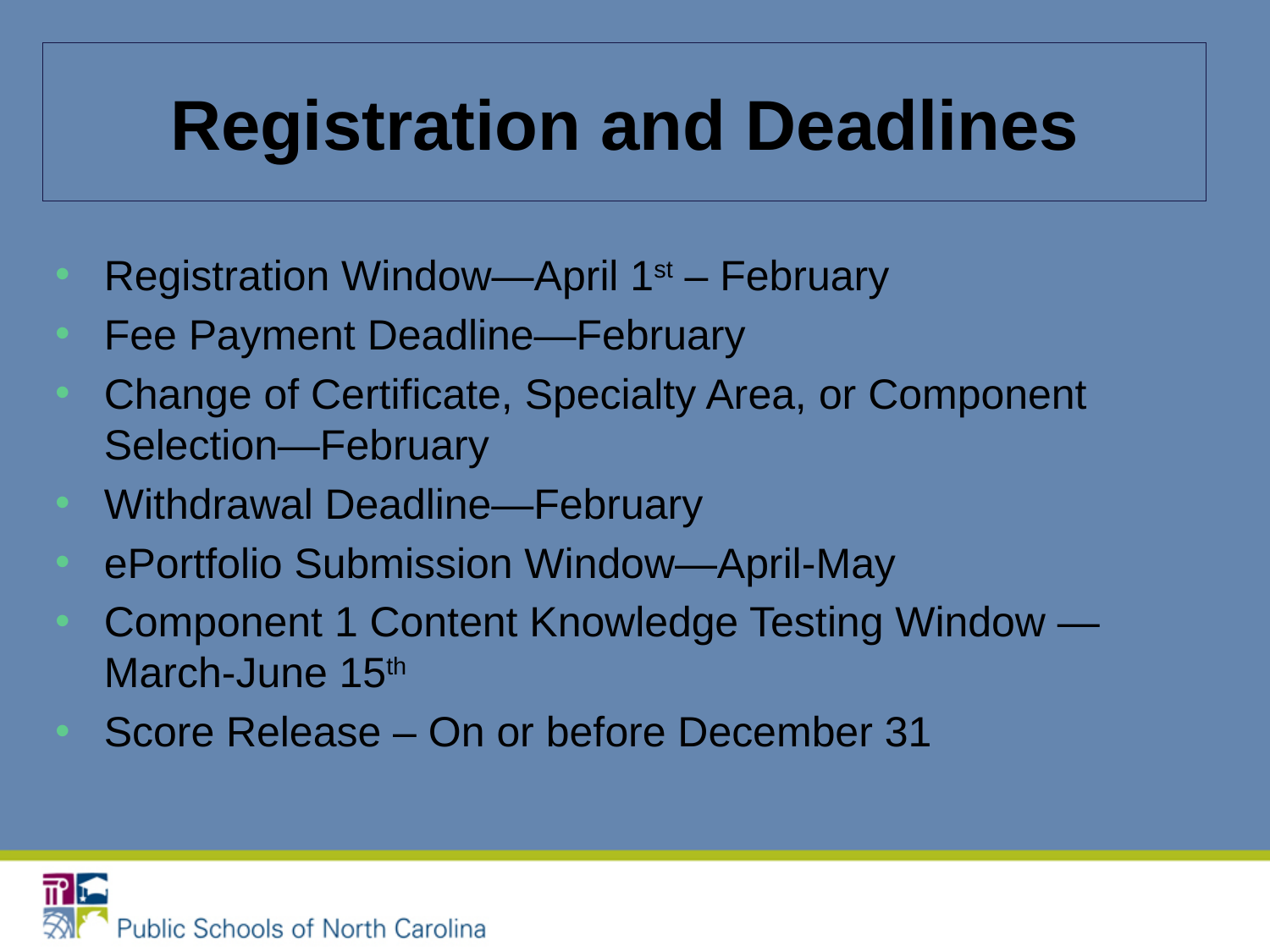

# Registration and Deadlines
Registration Window—April 1st – February
Fee Payment Deadline—February
Change of Certificate, Specialty Area, or Component Selection—February
Withdrawal Deadline—February
ePortfolio Submission Window—April-May
Component 1 Content Knowledge Testing Window —March-June 15th
Score Release – On or before December 31